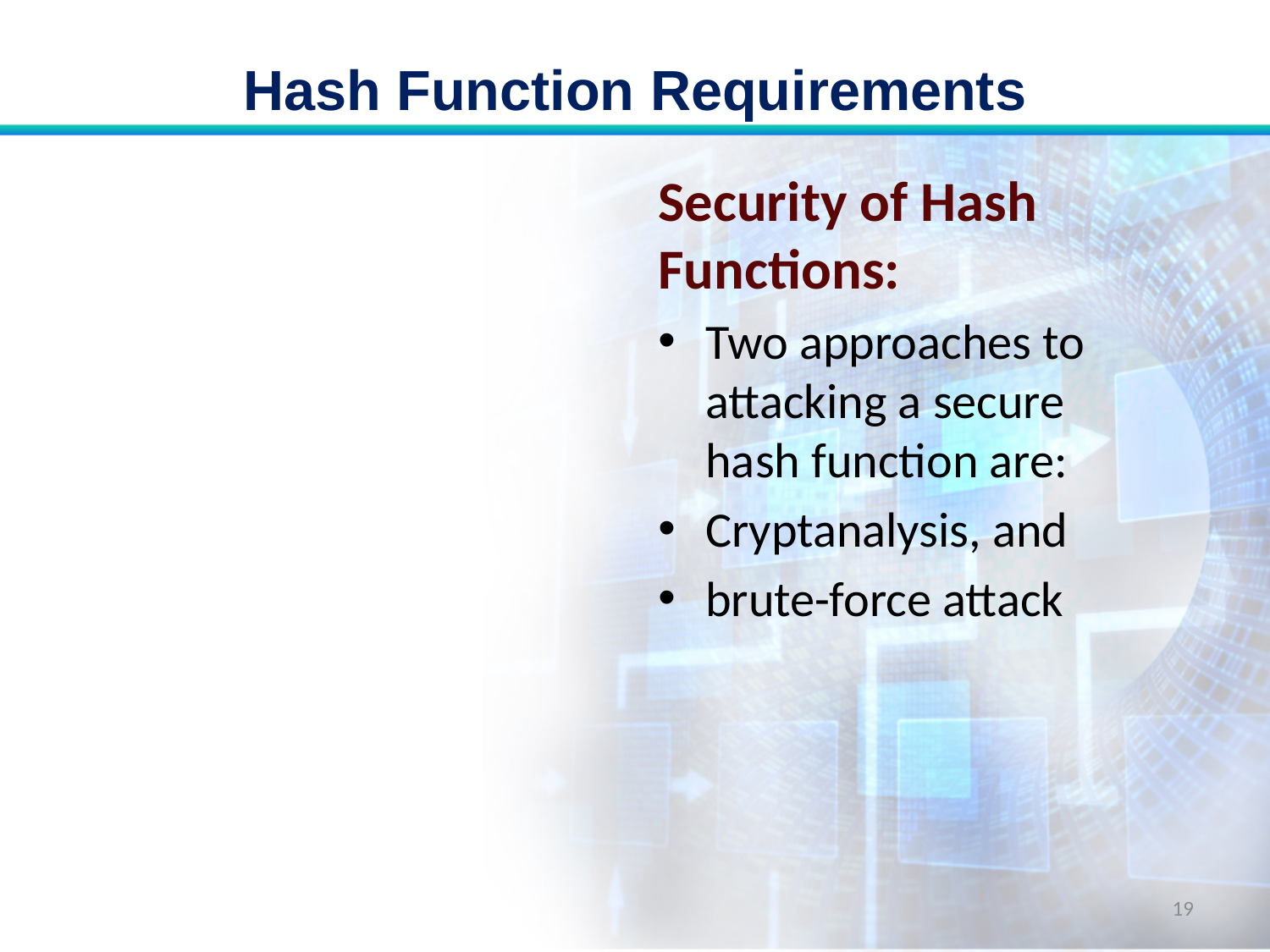

# Hash Function Requirements
Security of Hash Functions:
Two approaches to attacking a secure hash function are:
Cryptanalysis, and
brute-force attack

19